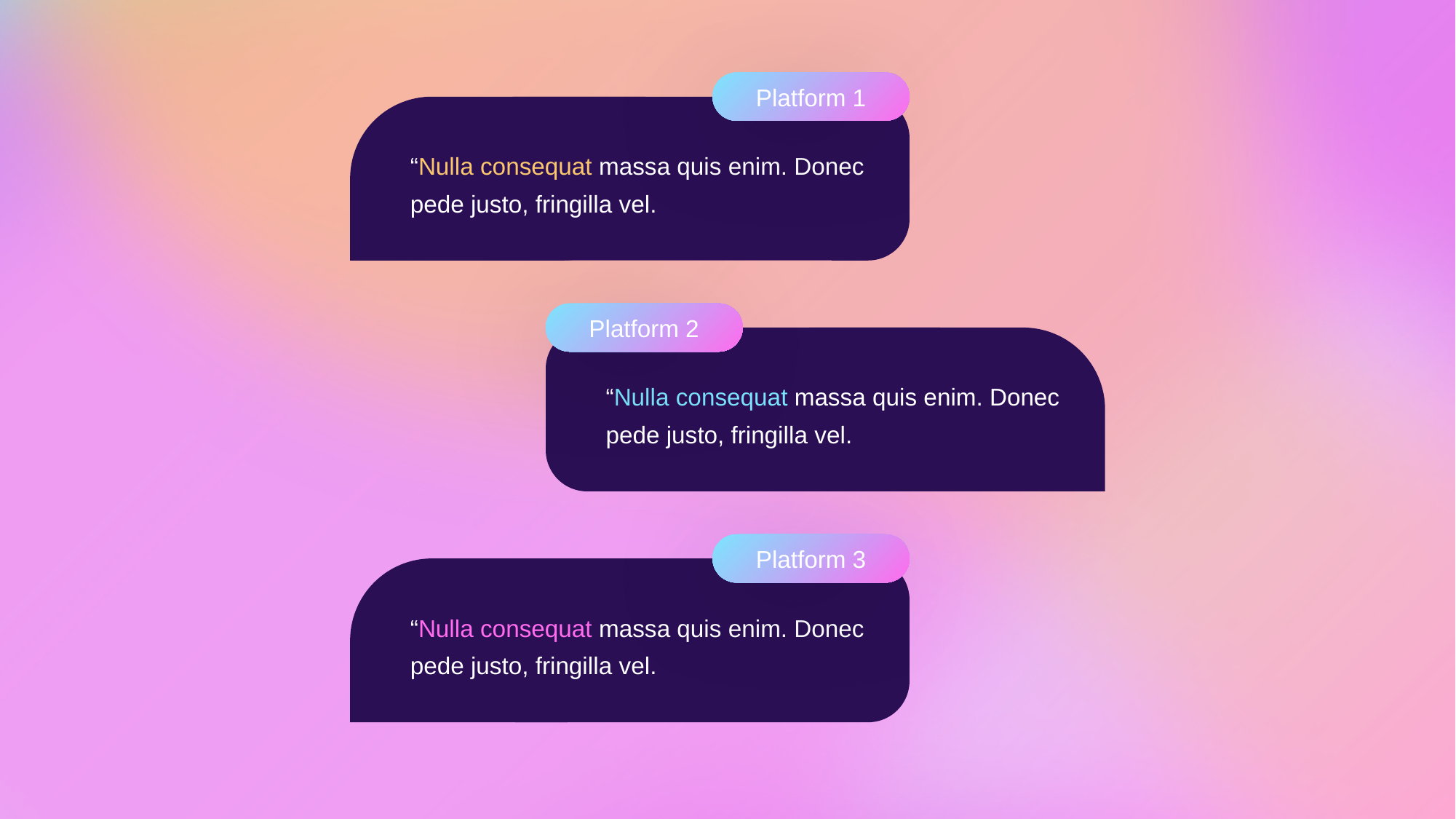

Platform 1

“Nulla consequat massa quis enim. Donec pede justo, fringilla vel.
Platform 2

“Nulla consequat massa quis enim. Donec pede justo, fringilla vel.

Platform 3

“Nulla consequat massa quis enim. Donec pede justo, fringilla vel.